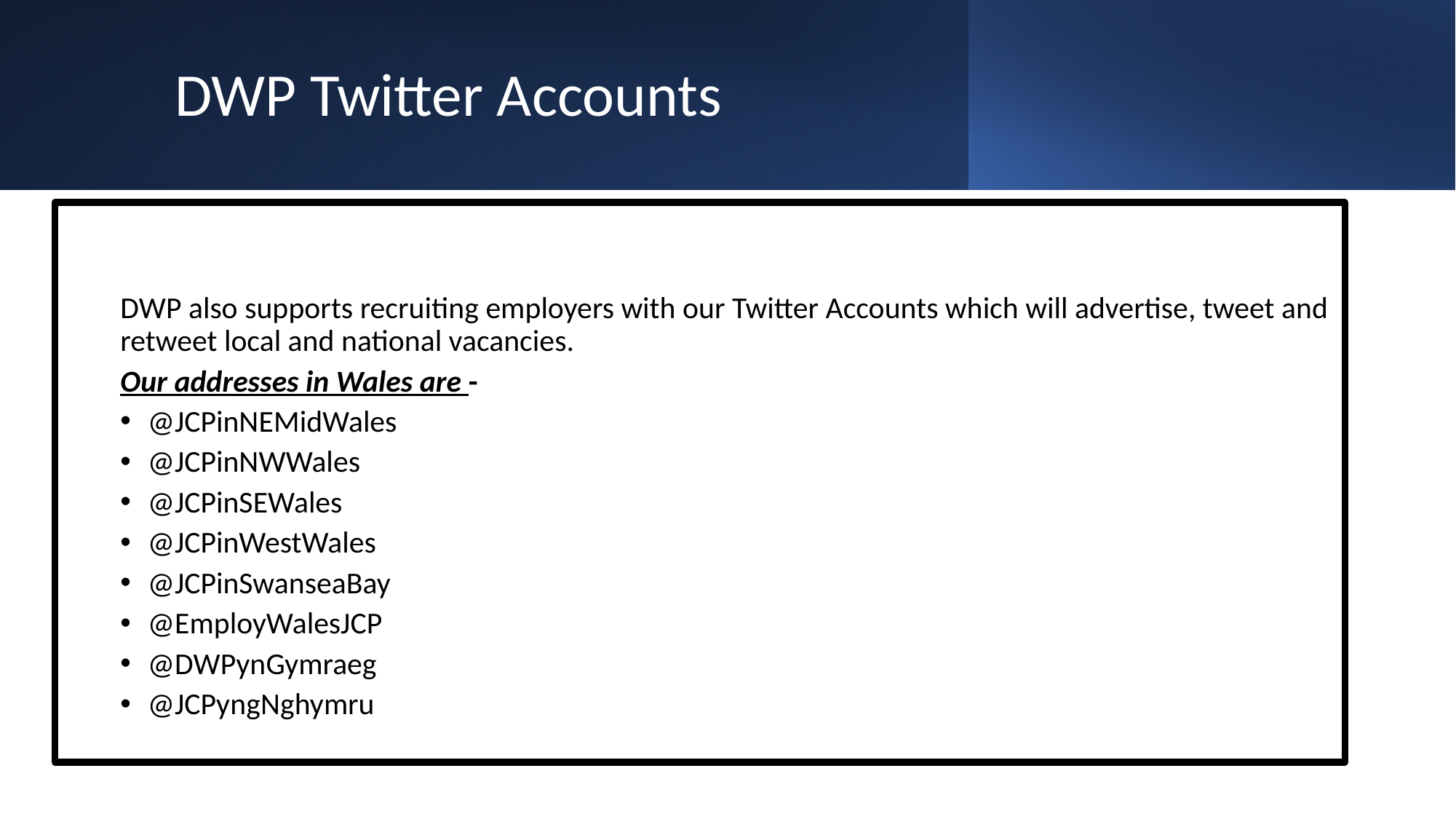

# DWP Twitter Accounts

DWP also supports recruiting employers with our Twitter Accounts which will advertise, tweet and retweet local and national vacancies.
Our addresses in Wales are -
@JCPinNEMidWales
@JCPinNWWales
@JCPinSEWales
@JCPinWestWales
@JCPinSwanseaBay
@EmployWalesJCP
@DWPynGymraeg
@JCPyngNghymru